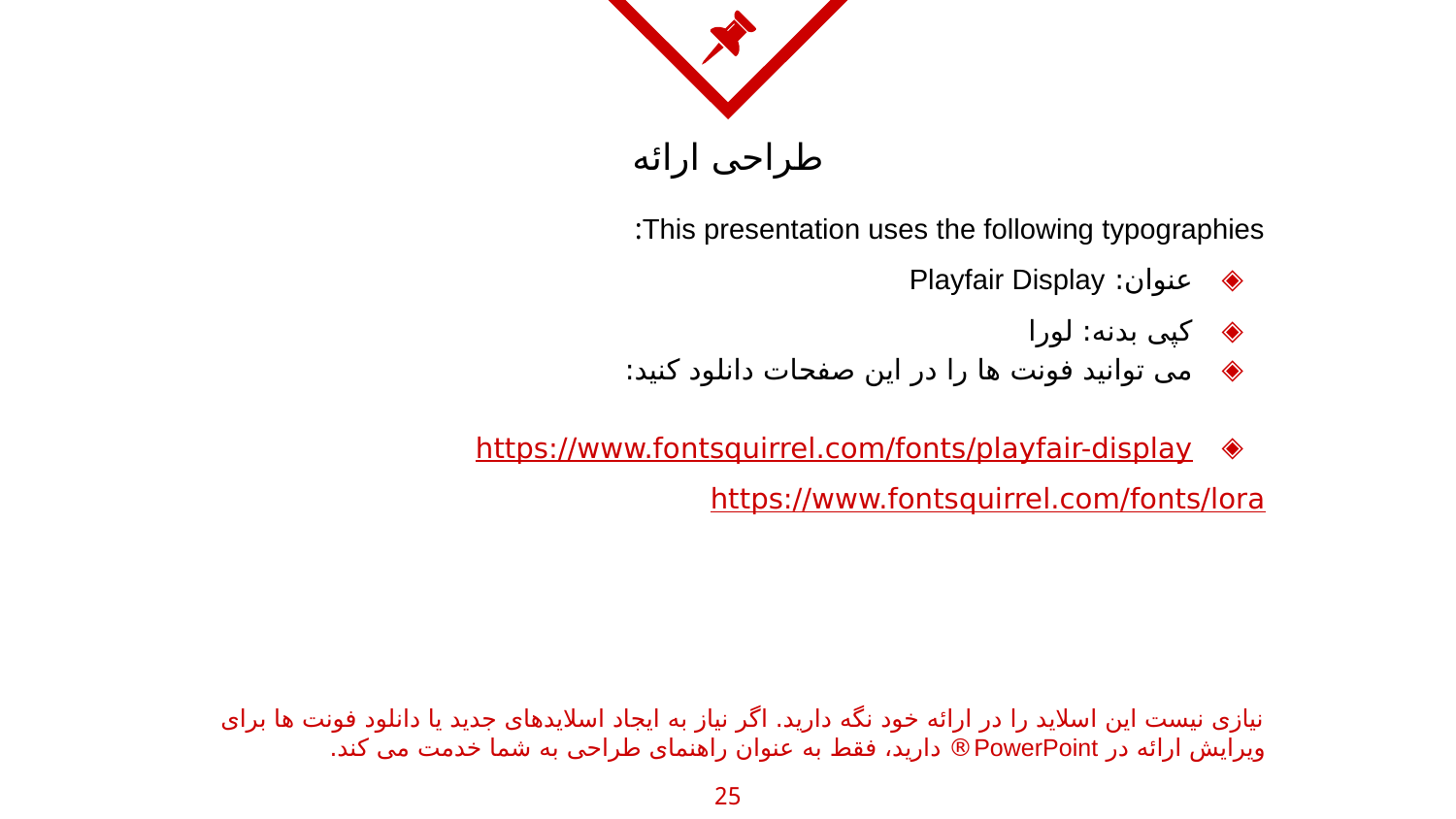

# طراحی ارائه
This presentation uses the following typographies:
عنوان: Playfair Display
کپی بدنه: لورا
می توانید فونت ها را در این صفحات دانلود کنید:

https://www.fontsquirrel.com/fonts/playfair-display
https://www.fontsquirrel.com/fonts/lora
نیازی نیست این اسلاید را در ارائه خود نگه دارید. اگر نیاز به ایجاد اسلایدهای جدید یا دانلود فونت ها برای ویرایش ارائه در PowerPoint® دارید، فقط به عنوان راهنمای طراحی به شما خدمت می کند.

25